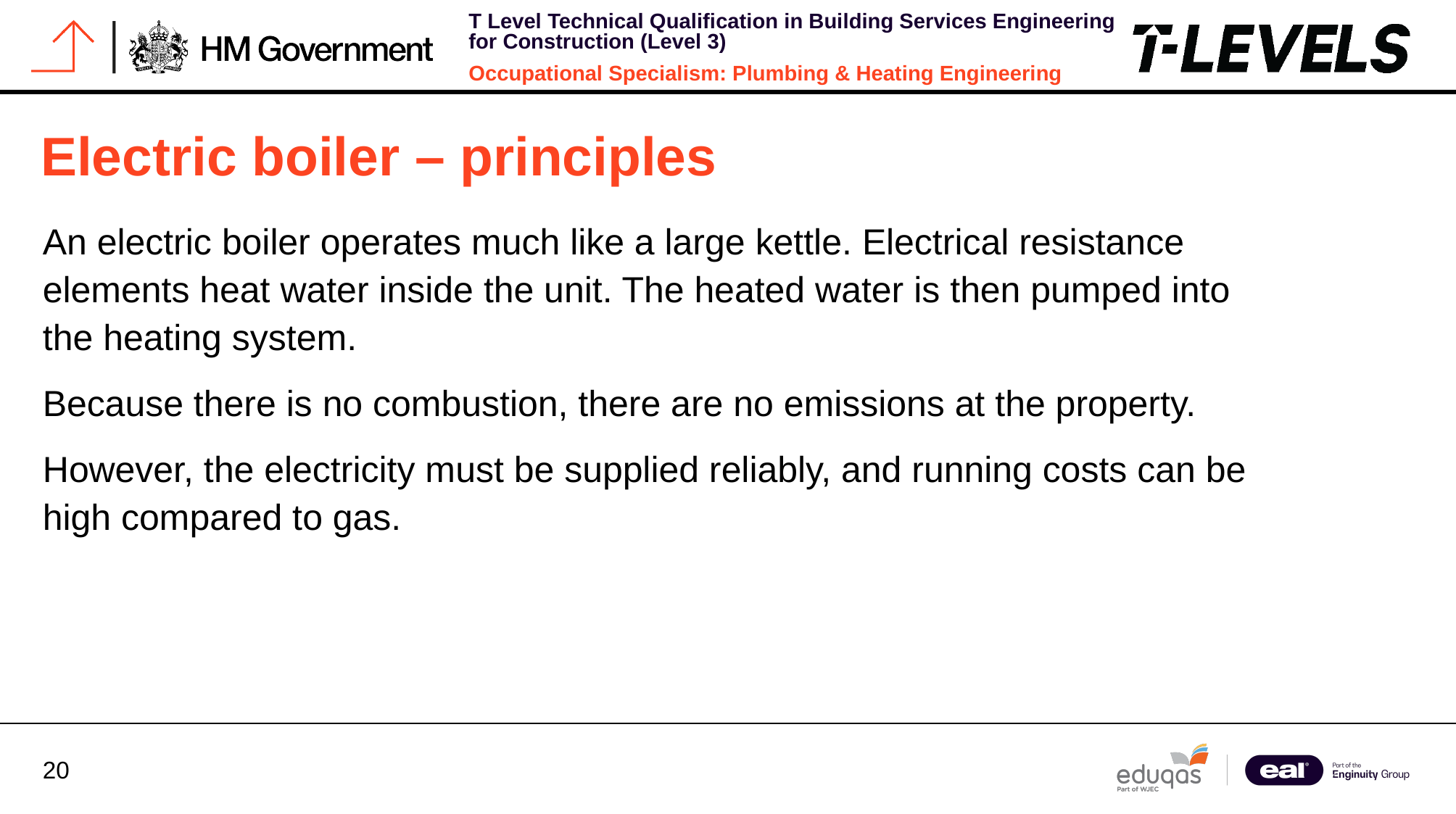

# Electric boiler – principles
An electric boiler operates much like a large kettle. Electrical resistance elements heat water inside the unit. The heated water is then pumped into the heating system.
Because there is no combustion, there are no emissions at the property.
However, the electricity must be supplied reliably, and running costs can be high compared to gas.